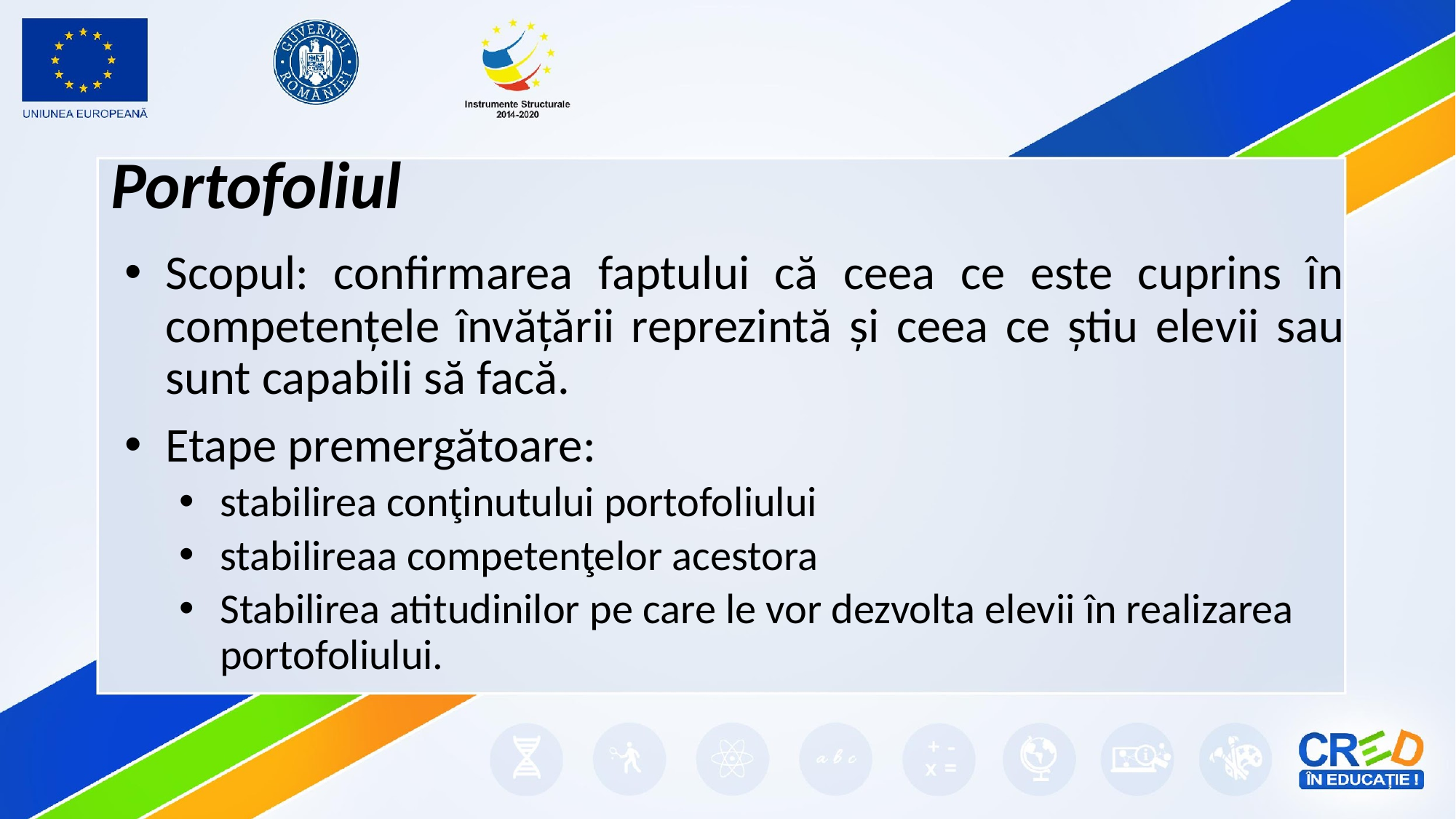

# Portofoliul
Scopul: confirmarea faptului că ceea ce este cuprins în competențele învățării reprezintă şi ceea ce ştiu elevii sau sunt capabili să facă.
Etape premergătoare:
stabilirea conţinutului portofoliului
stabilireaa competenţelor acestora
Stabilirea atitudinilor pe care le vor dezvolta elevii în realizarea portofoliului.